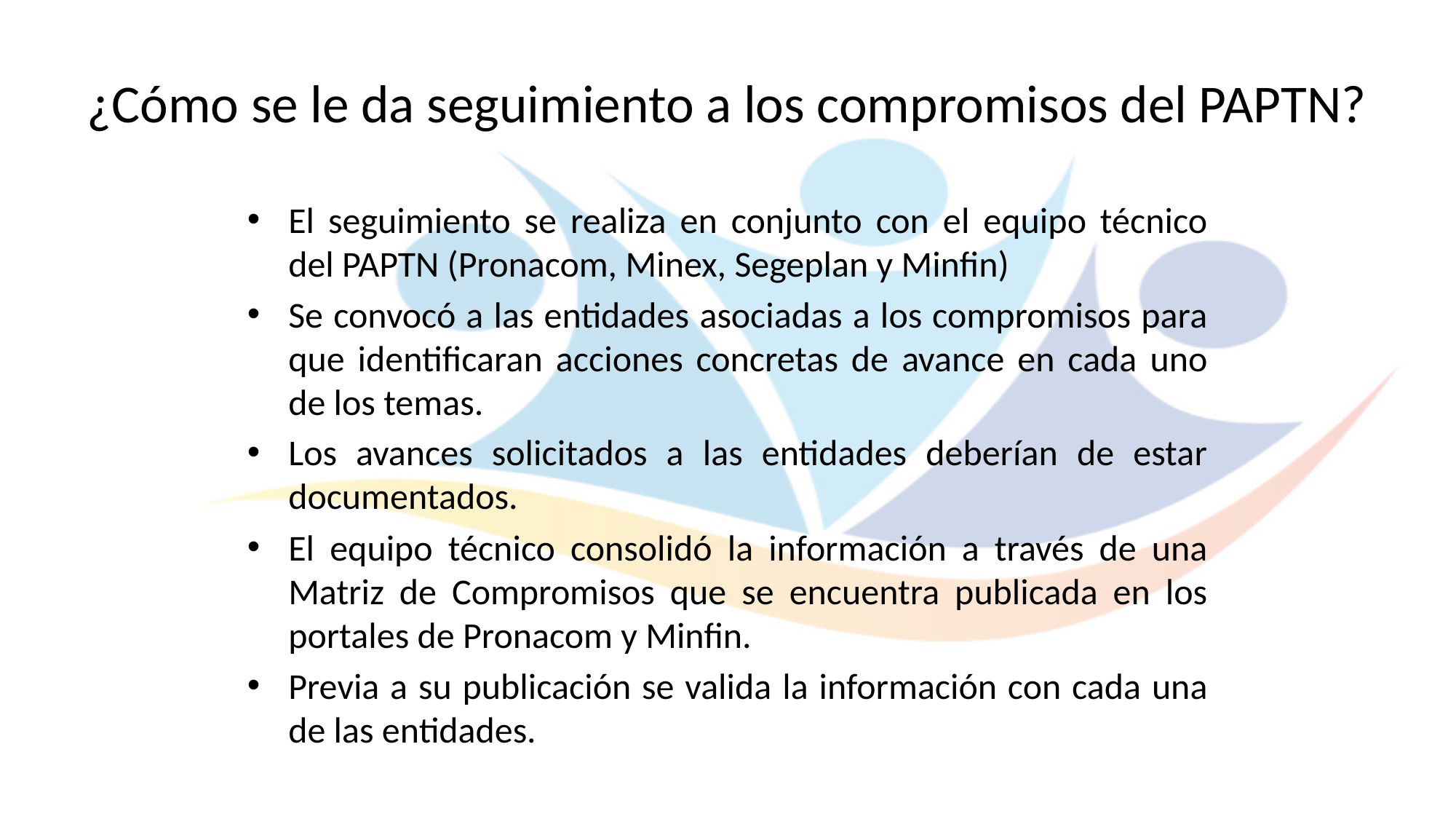

# ¿Cómo se le da seguimiento a los compromisos del PAPTN?
El seguimiento se realiza en conjunto con el equipo técnico del PAPTN (Pronacom, Minex, Segeplan y Minfin)
Se convocó a las entidades asociadas a los compromisos para que identificaran acciones concretas de avance en cada uno de los temas.
Los avances solicitados a las entidades deberían de estar documentados.
El equipo técnico consolidó la información a través de una Matriz de Compromisos que se encuentra publicada en los portales de Pronacom y Minfin.
Previa a su publicación se valida la información con cada una de las entidades.